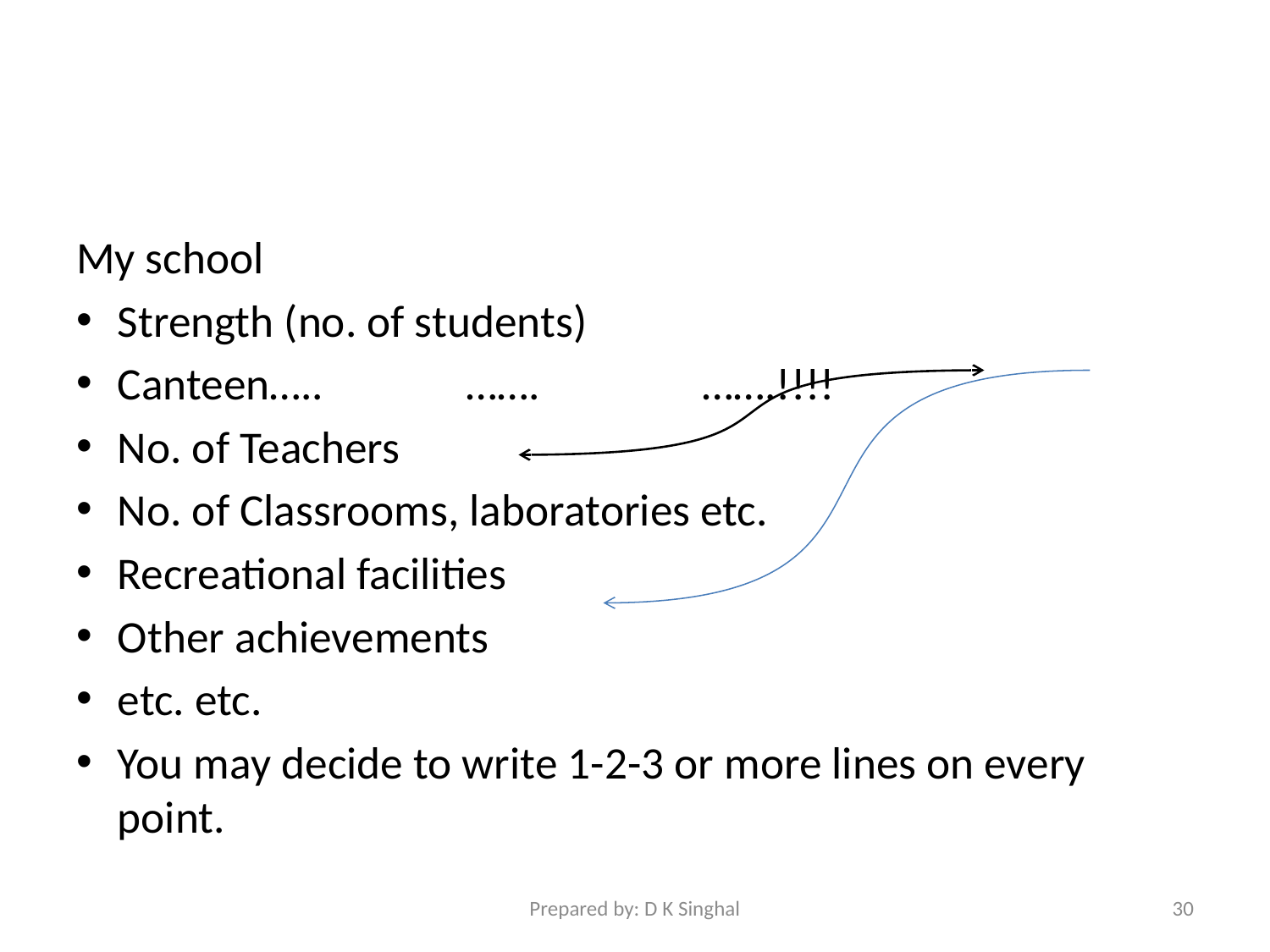

#
My school
Strength (no. of students)
Canteen…..              …….                …….!!!!
No. of Teachers
No. of Classrooms, laboratories etc.
Recreational facilities
Other achievements
etc. etc.
You may decide to write 1-2-3 or more lines on every point.
Prepared by: D K Singhal
30